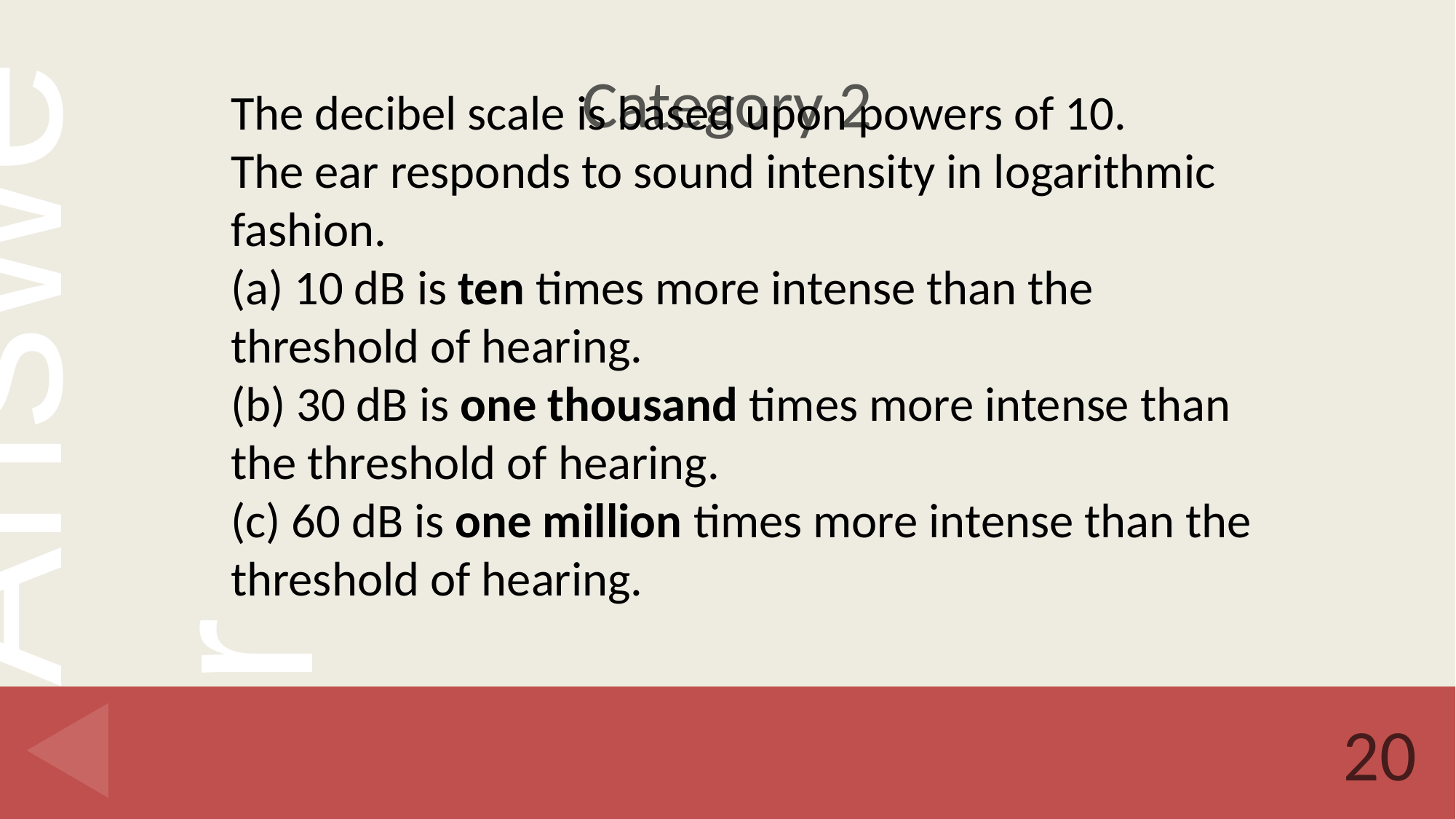

# Category 2
The decibel scale is based upon powers of 10.
The ear responds to sound intensity in logarithmic fashion.
(a) 10 dB is ten times more intense than the threshold of hearing.
(b) 30 dB is one thousand times more intense than the threshold of hearing.
(c) 60 dB is one million times more intense than the threshold of hearing.
20